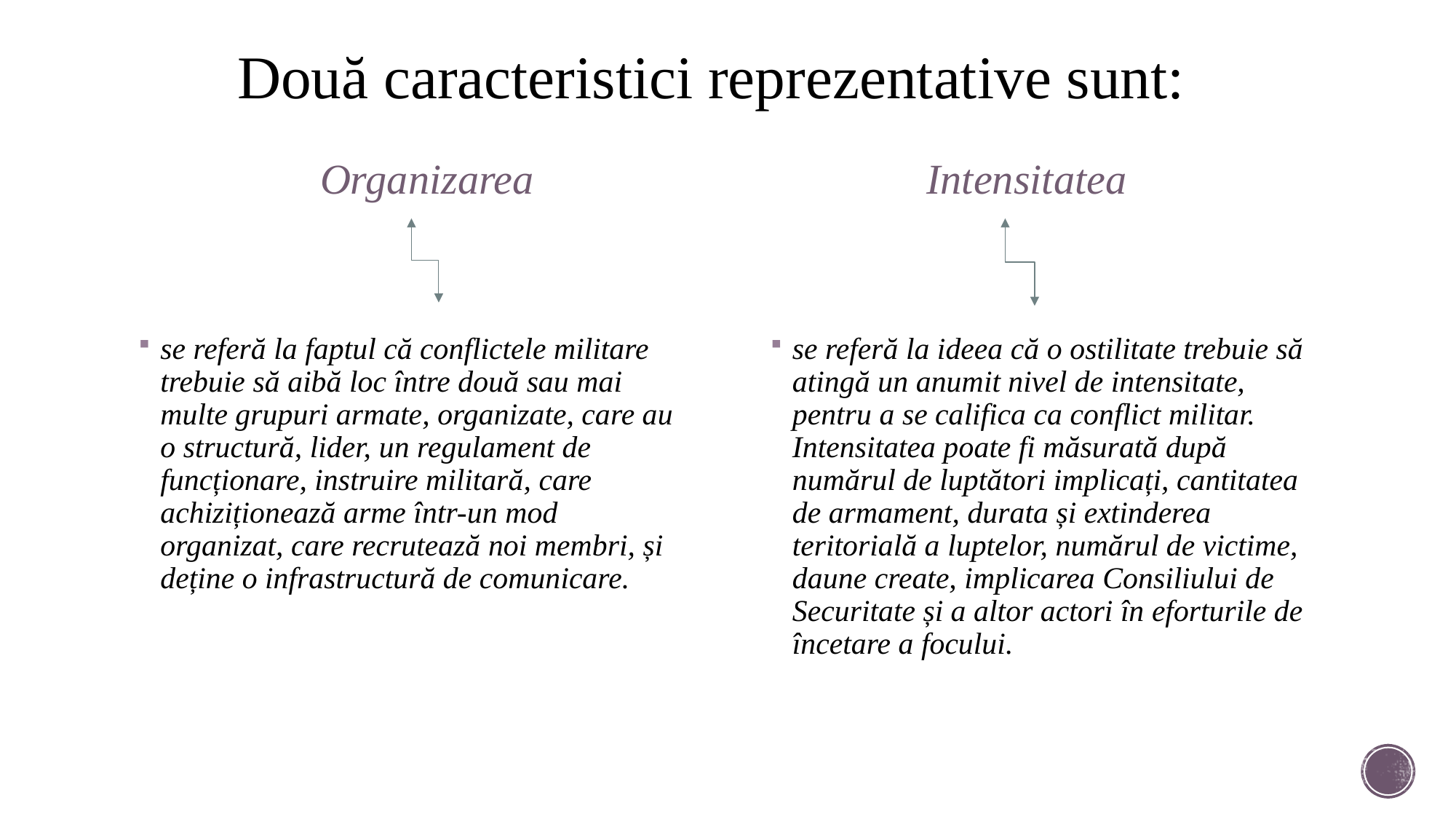

# Două caracteristici reprezentative sunt:
Organizarea
Intensitatea
se referă la faptul că conflictele militare trebuie să aibă loc între două sau mai multe grupuri armate, organizate, care au o structură, lider, un regulament de funcționare, instruire militară, care achiziționează arme într-un mod organizat, care recrutează noi membri, și deține o infrastructură de comunicare.

se referă la ideea că o ostilitate trebuie să atingă un anumit nivel de intensitate, pentru a se califica ca conflict militar. Intensitatea poate fi măsurată după numărul de luptători implicați, cantitatea de armament, durata și extinderea teritorială a luptelor, numărul de victime, daune create, implicarea Consiliului de Securitate și a altor actori în eforturile de încetare a focului.